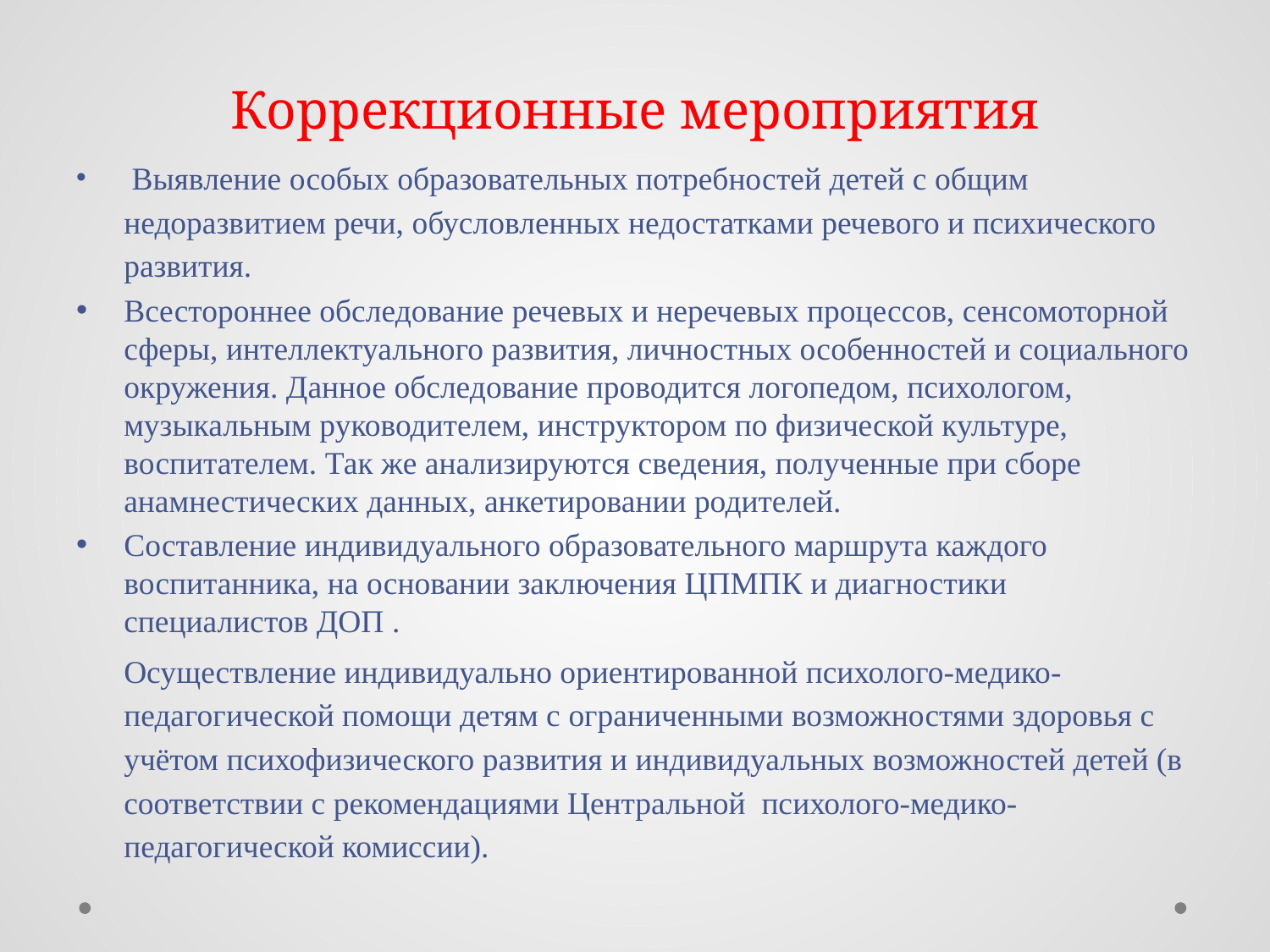

# Коррекционные мероприятия
 Выявление особых образовательных потребностей детей с общим недоразвитием речи, обусловленных недостатками речевого и психического развития.
Всестороннее обследование речевых и неречевых процессов, сенсомоторной сферы, интеллектуального развития, личностных особенностей и социального окружения. Данное обследование проводится логопедом, психологом, музыкальным руководителем, инструктором по физической культуре, воспитателем. Так же анализируются сведения, полученные при сборе анамнестических данных, анкетировании родителей.
Составление индивидуального образовательного маршрута каждого воспитанника, на основании заключения ЦПМПК и диагностики специалистов ДОП .
	Осуществление индивидуально ориентированной психолого-медико-педагогической помощи детям с ограниченными возможностями здоровья с учётом психофизического развития и индивидуальных возможностей детей (в соответствии с рекомендациями Центральной  психолого-медико-педагогической комиссии).